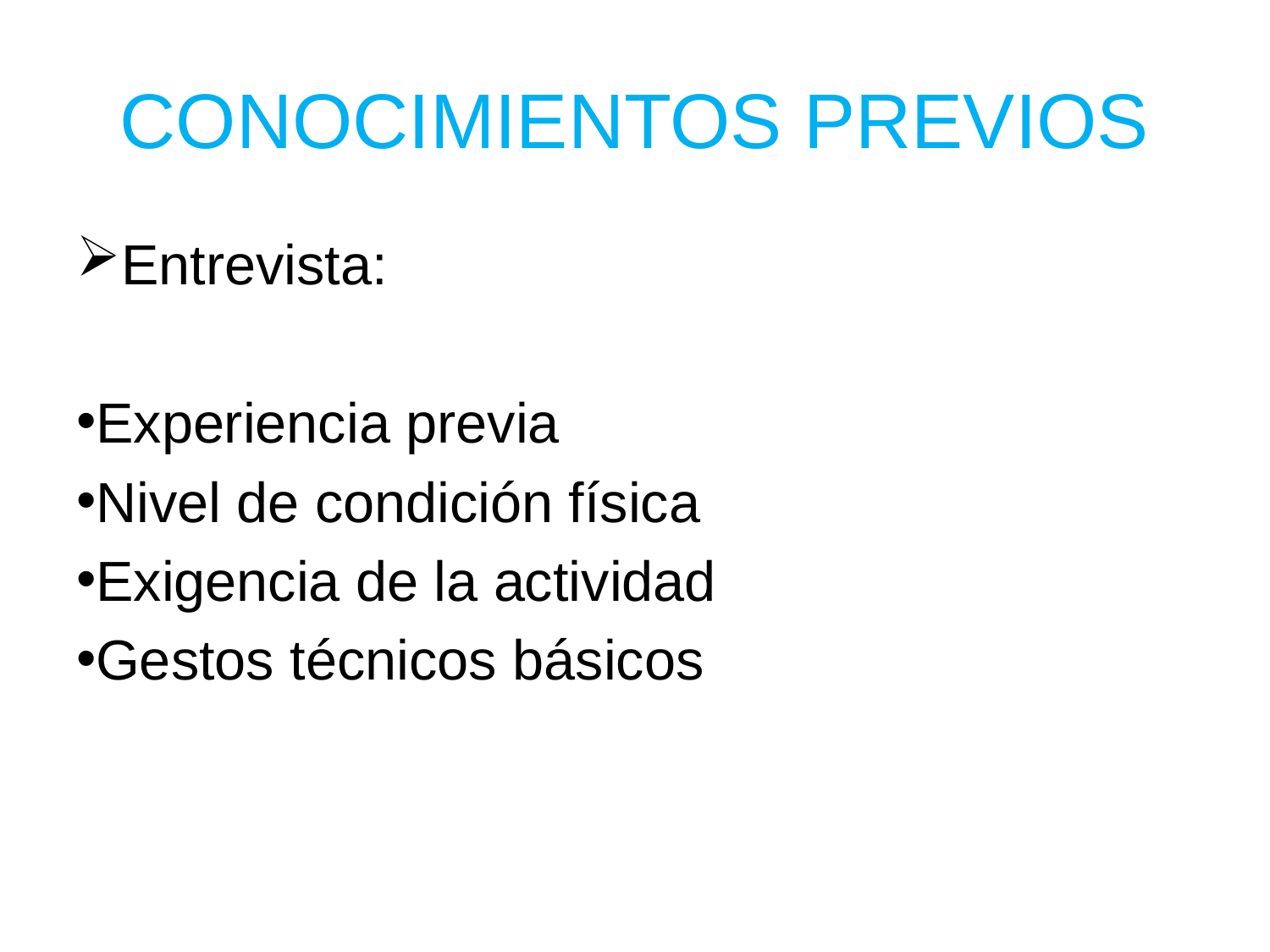

# CONOCIMIENTOS PREVIOS
Entrevista:

Experiencia previa
Nivel de condición física
Exigencia de la actividad
Gestos técnicos básicos